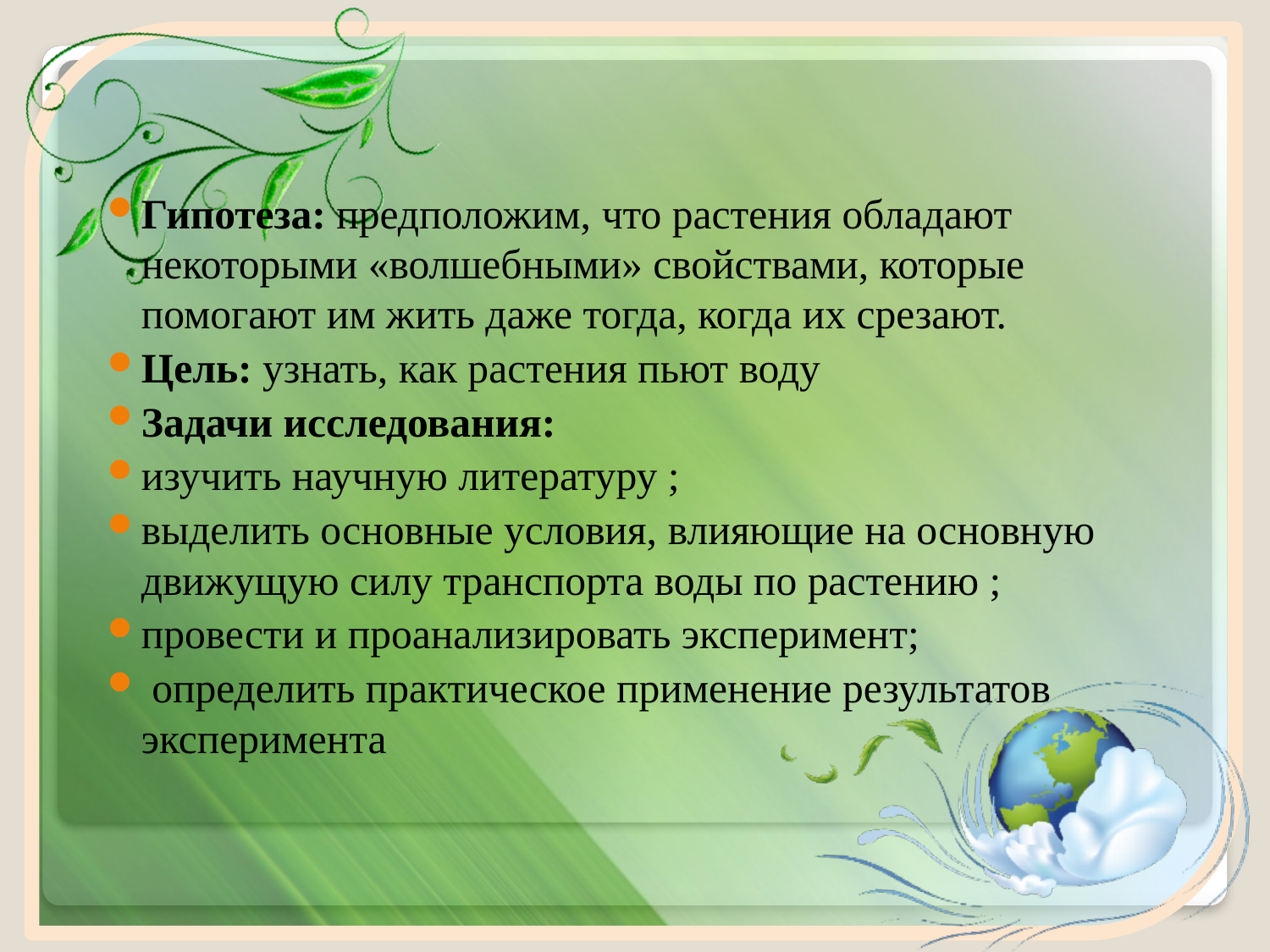

Гипотеза: предположим, что растения обладают некоторыми «волшебными» свойствами, которые помогают им жить даже тогда, когда их срезают.
Цель: узнать, как растения пьют воду
Задачи исследования:
изучить научную литературу ;
выделить основные условия, влияющие на основную движущую силу транспорта воды по растению ;
провести и проанализировать эксперимент;
 определить практическое применение результатов эксперимента